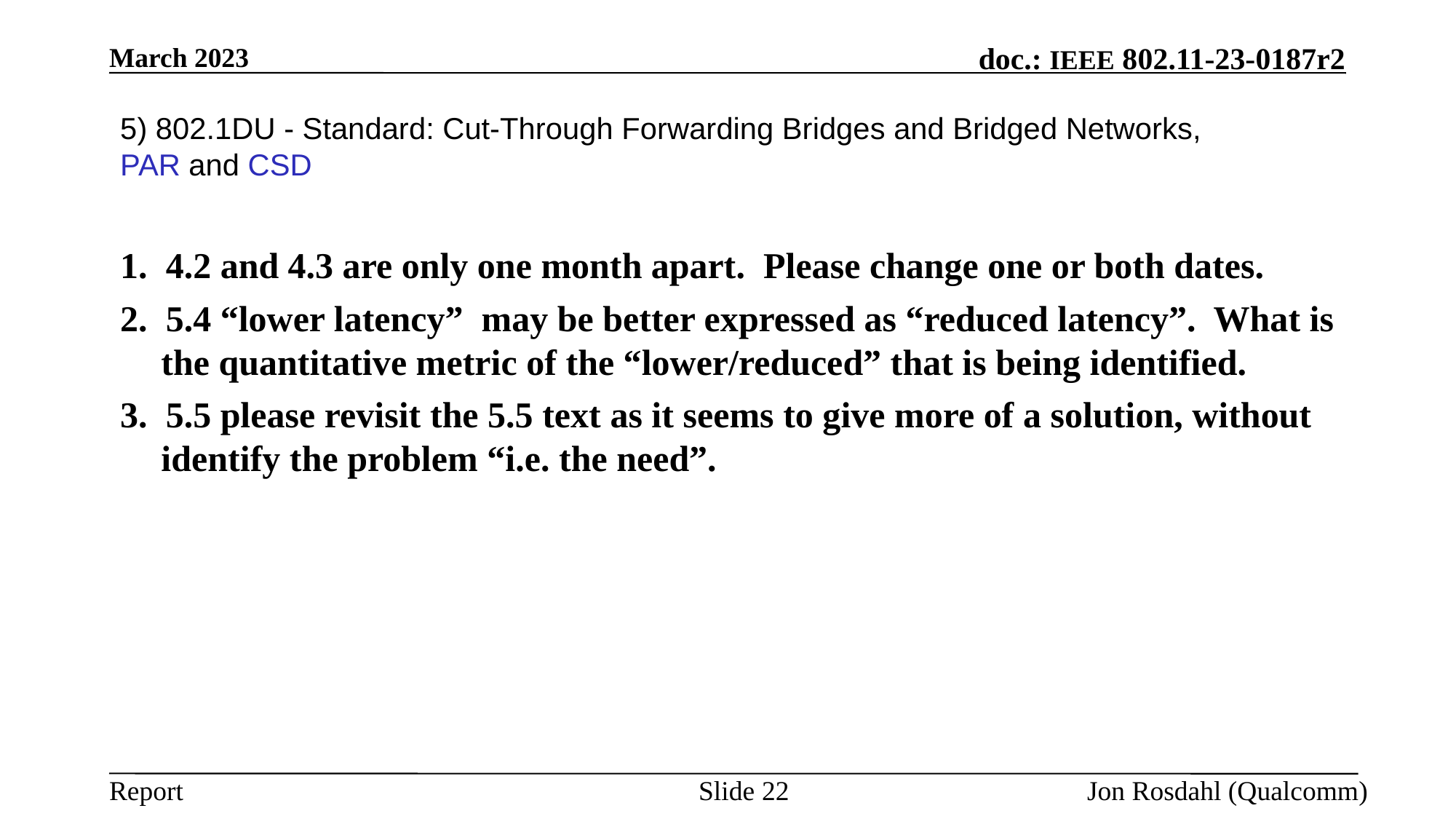

March 2023
# 5) 802.1DU - Standard: Cut-Through Forwarding Bridges and Bridged Networks, PAR and CSD
1.  4.2 and 4.3 are only one month apart.  Please change one or both dates.
2.  5.4 “lower latency”  may be better expressed as “reduced latency”.  What is the quantitative metric of the “lower/reduced” that is being identified.
3.  5.5 please revisit the 5.5 text as it seems to give more of a solution, without identify the problem “i.e. the need”.

Slide 22
Jon Rosdahl (Qualcomm)